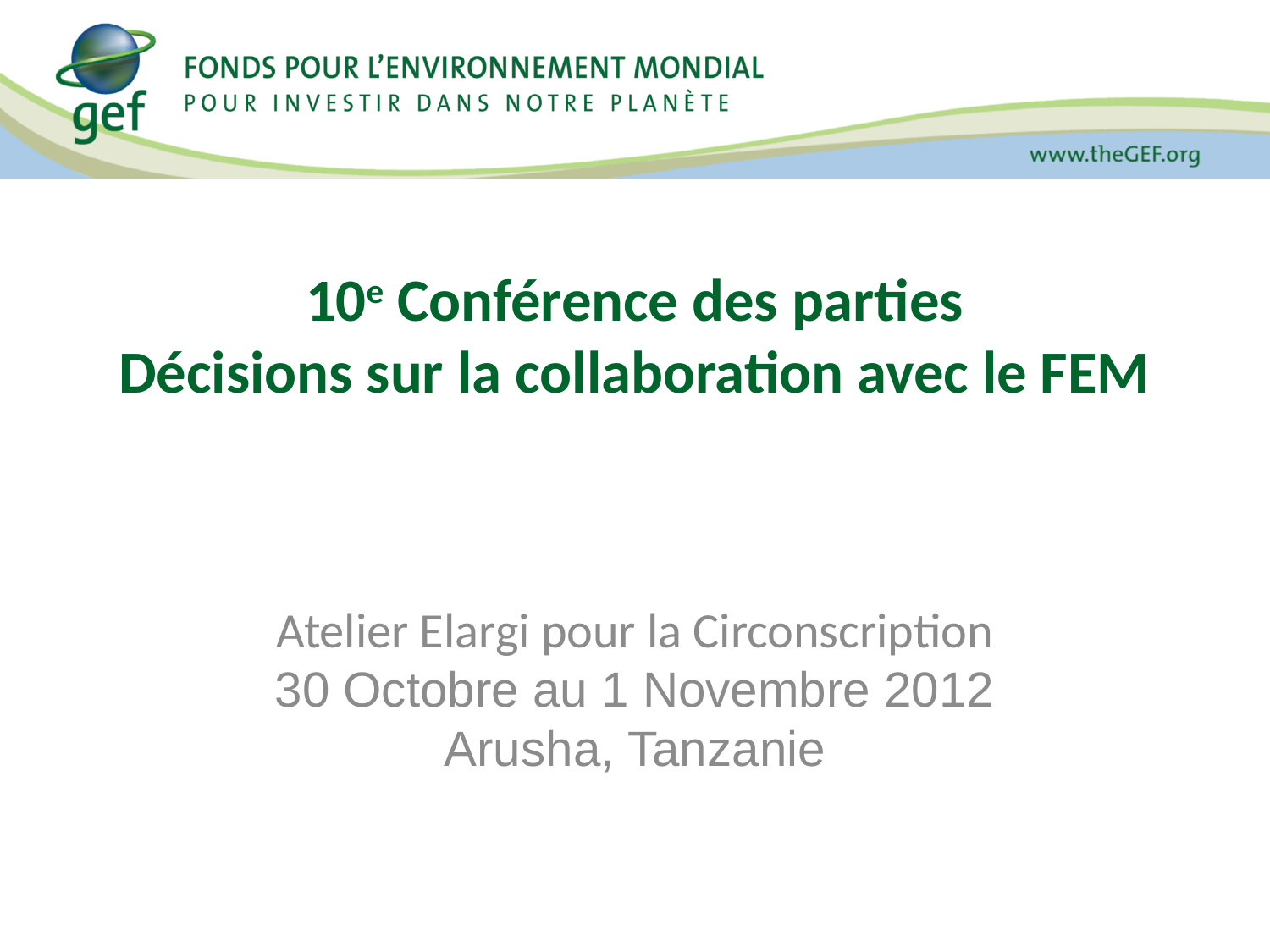

# 10e Conférence des parties Décisions sur la collaboration avec le FEM
Atelier Elargi pour la Circonscription
30 Octobre au 1 Novembre 2012
Arusha, Tanzanie